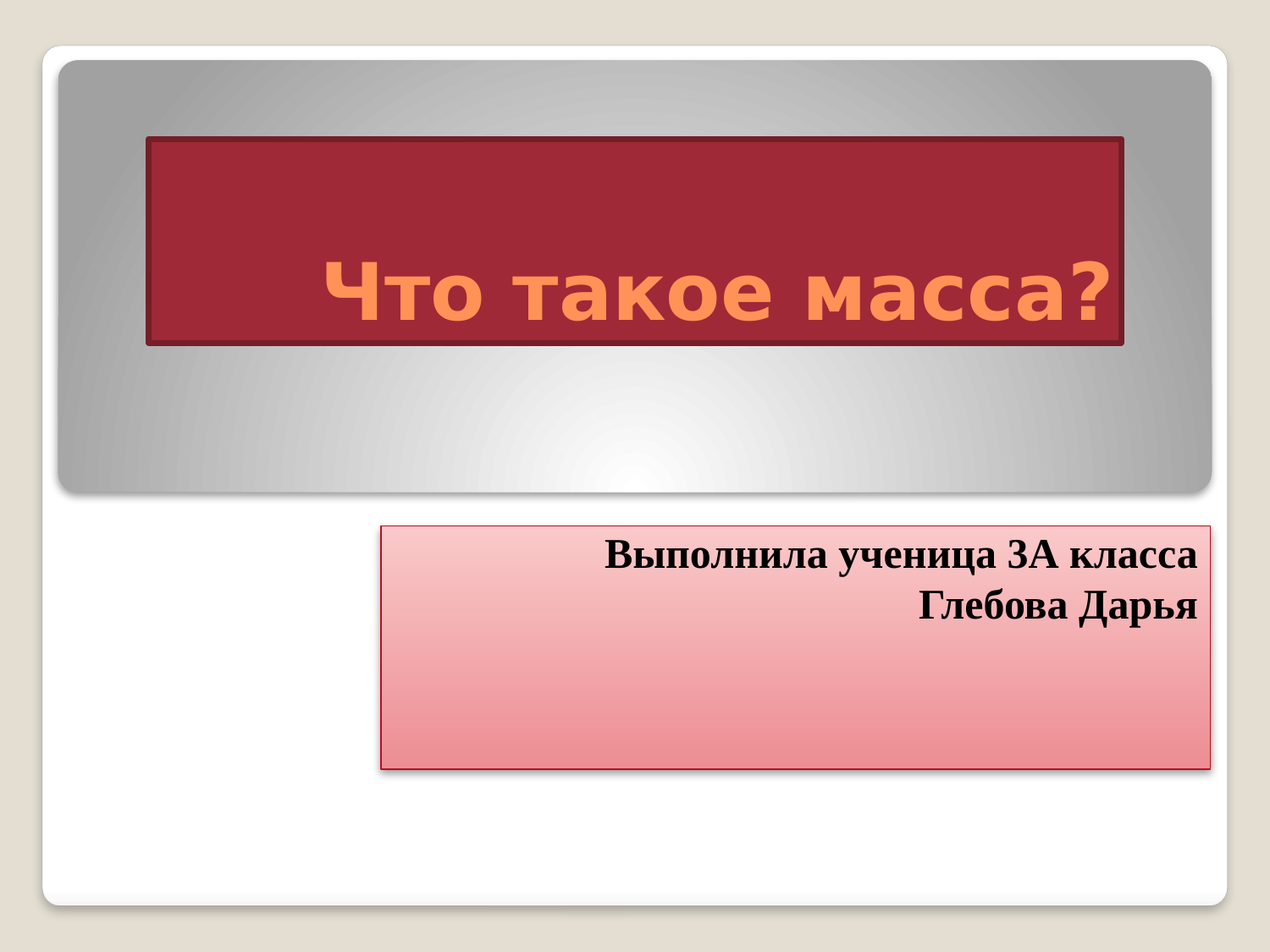

# Что такое масса?
Выполнила ученица 3А класса
Глебова Дарья